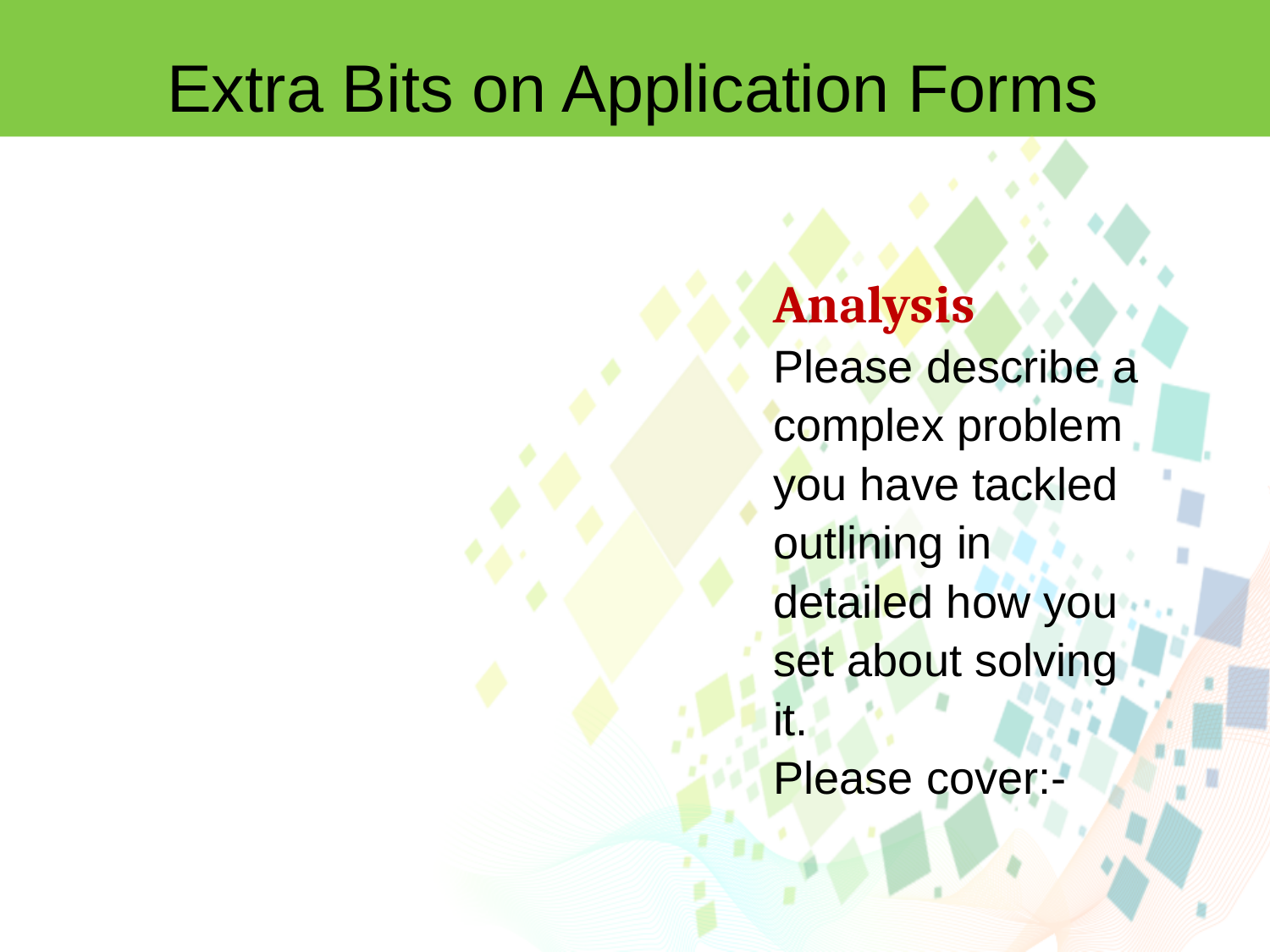

Extra Bits on Application Forms
Analysis
Please describe a complex problem you have tackled outlining in detailed how you set about solving it.
Please cover:-